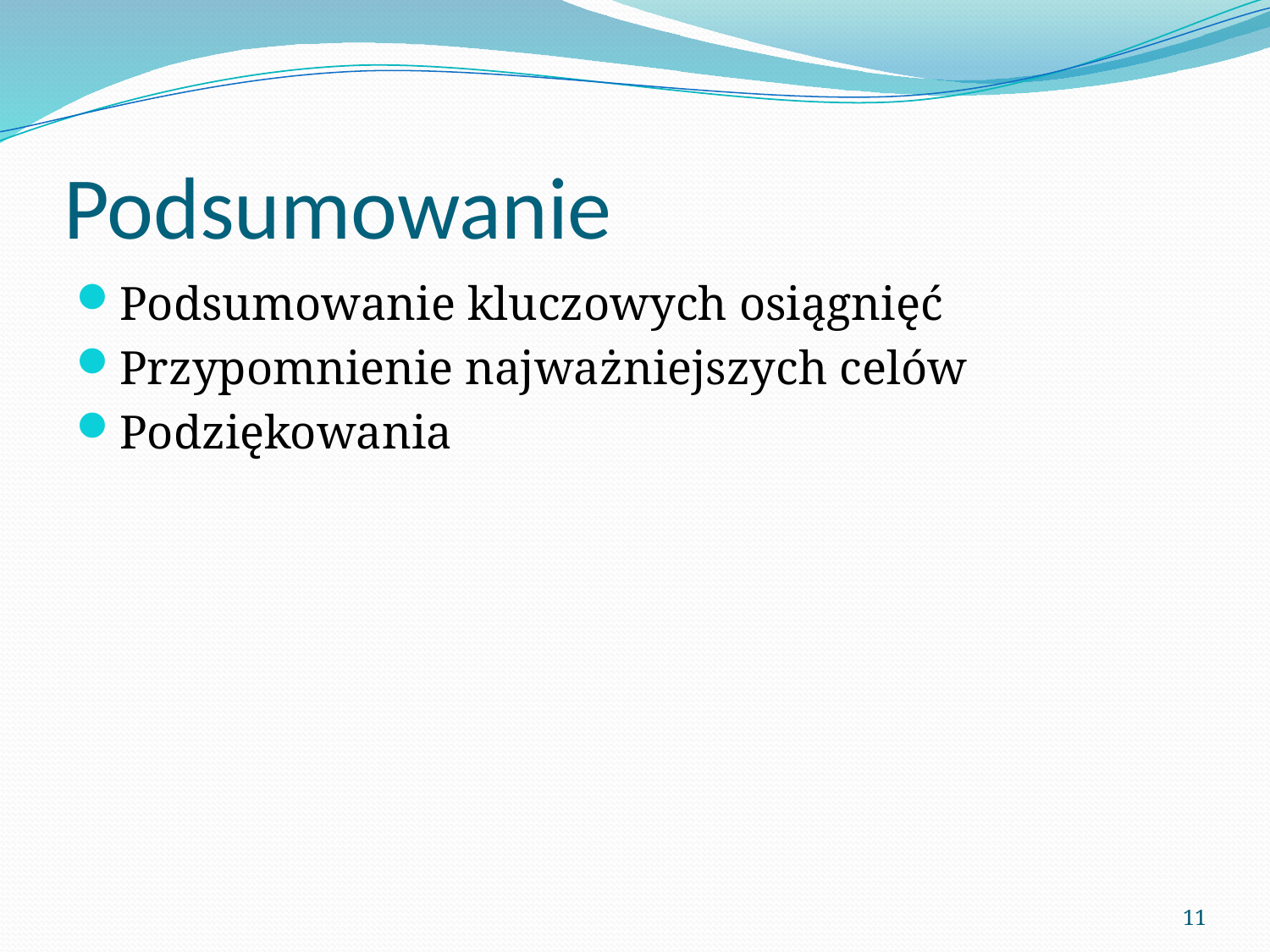

# Podsumowanie
Podsumowanie kluczowych osiągnięć
Przypomnienie najważniejszych celów
Podziękowania
11